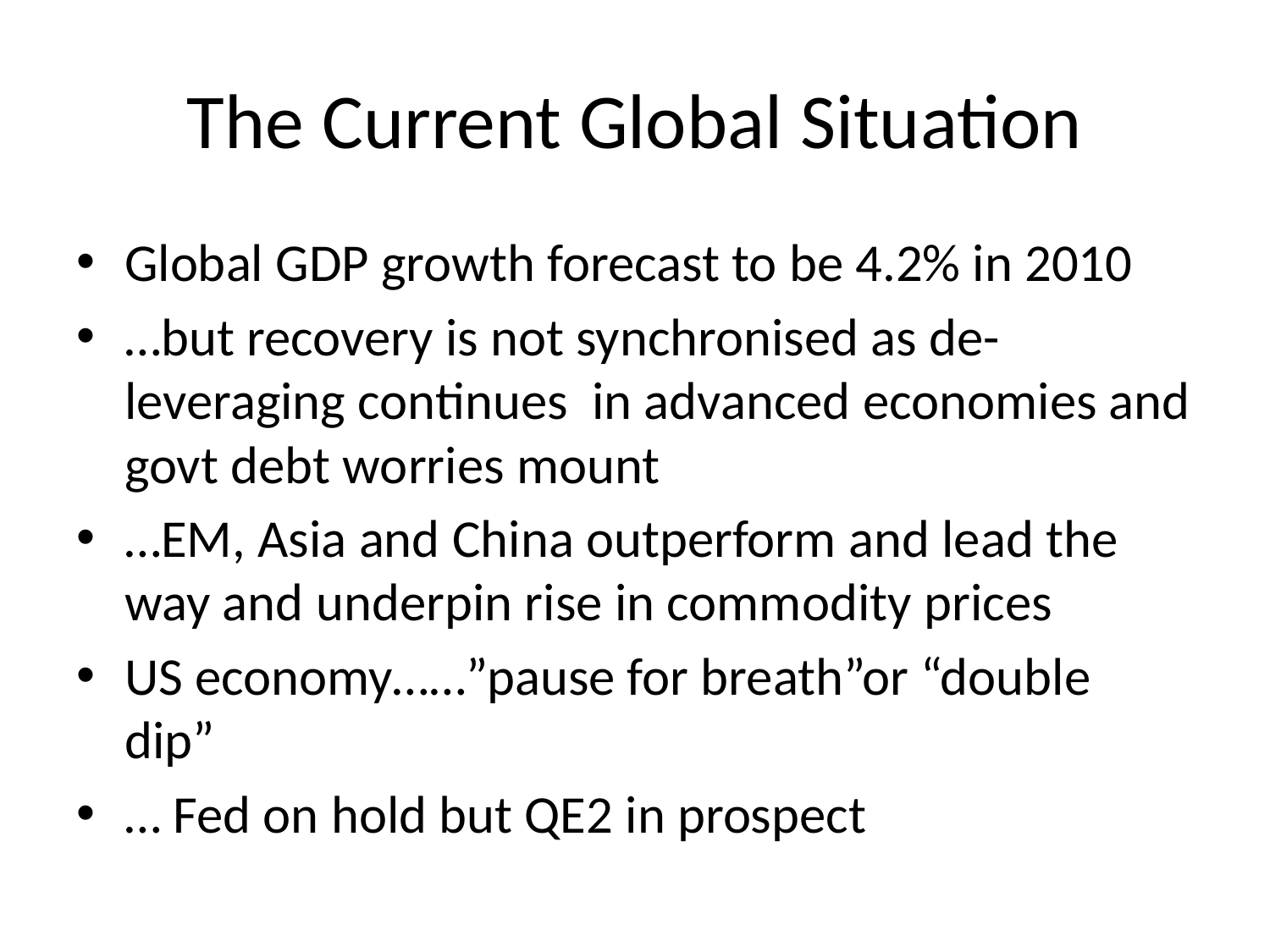

# The Current Global Situation
Global GDP growth forecast to be 4.2% in 2010
…but recovery is not synchronised as de-leveraging continues  in advanced economies and govt debt worries mount
…EM, Asia and China outperform and lead the way and underpin rise in commodity prices
US economy……”pause for breath”or “double dip”
… Fed on hold but QE2 in prospect